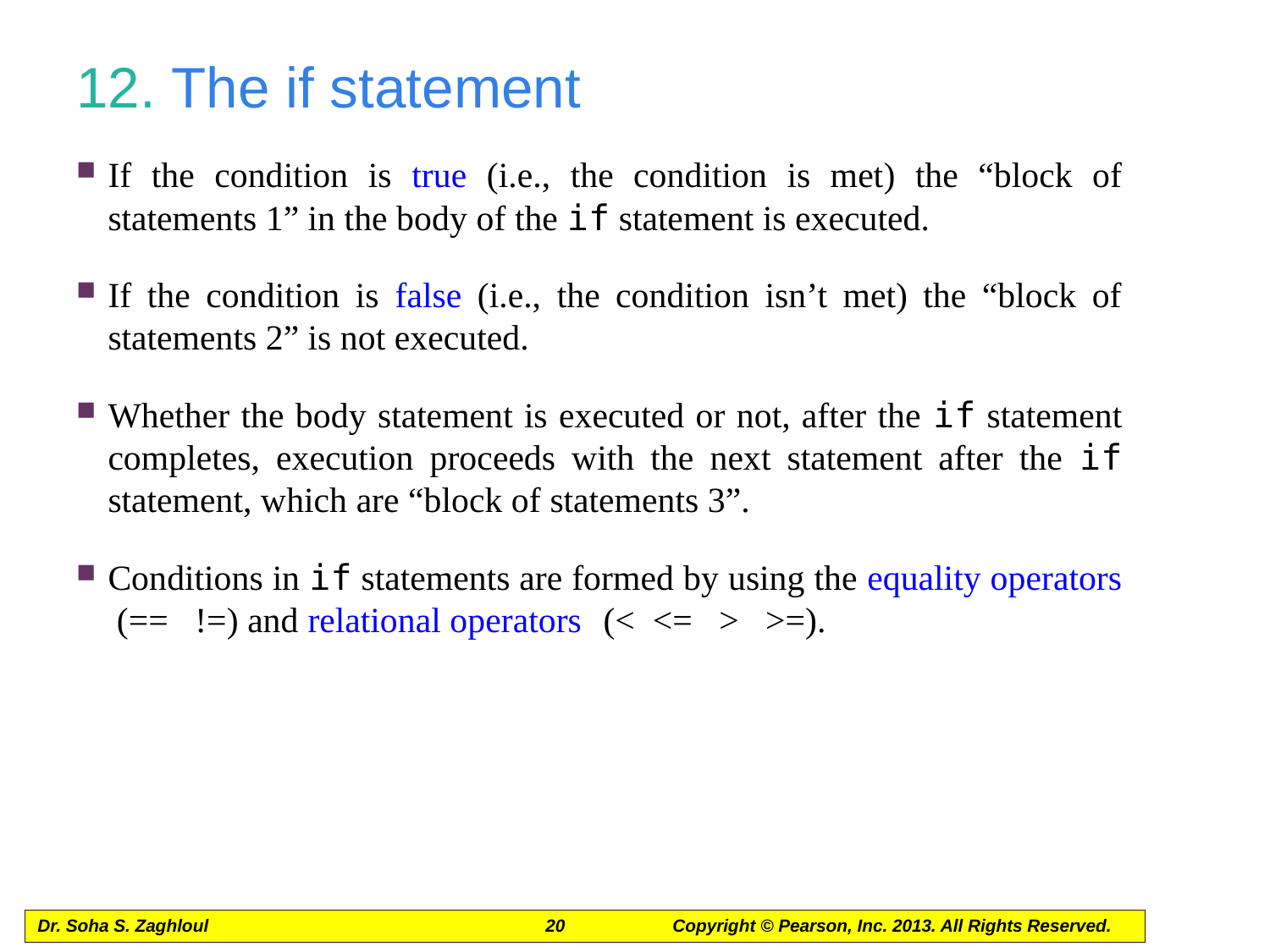

# 12. The if statement
If the condition is true (i.e., the condition is met) the “block of statements 1” in the body of the if statement is executed.
If the condition is false (i.e., the condition isn’t met) the “block of statements 2” is not executed.
Whether the body statement is executed or not, after the if statement completes, execution proceeds with the next statement after the if statement, which are “block of statements 3”.
Conditions in if statements are formed by using the equality operators  (==   !=) and relational operators (<  <=   >   >=).
©1992-2013 by Pearson Education, Inc. All Rights Reserved.
Dr. Soha S. Zaghloul			20	Copyright © Pearson, Inc. 2013. All Rights Reserved.